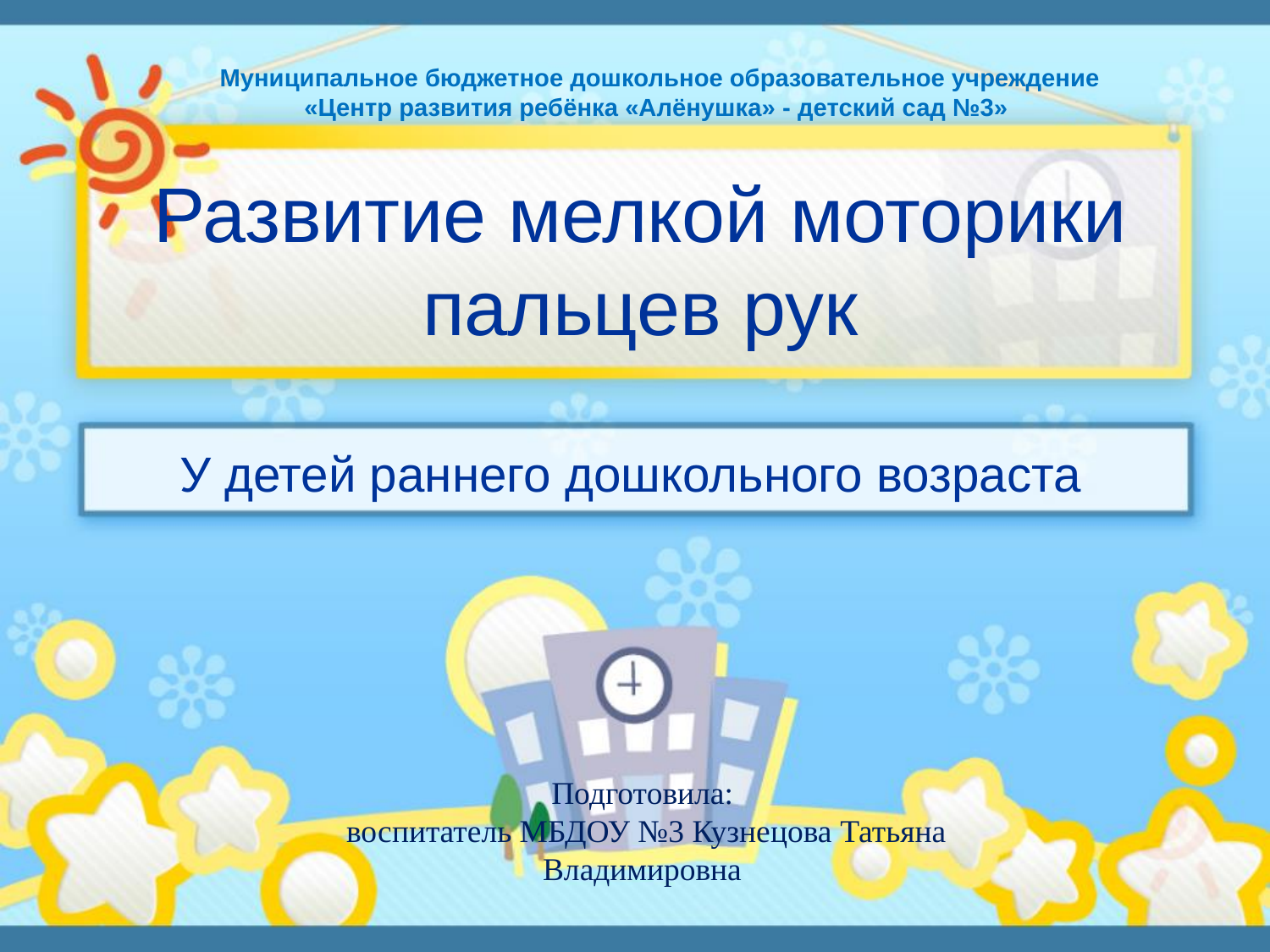

Муниципальное бюджетное дошкольное образовательное учреждение
«Центр развития ребёнка «Алёнушка» - детский сад №3»
# Развитие мелкой моторики пальцев рук
У детей раннего дошкольного возраста
Подготовила:
 воспитатель МБДОУ №3 Кузнецова Татьяна Владимировна